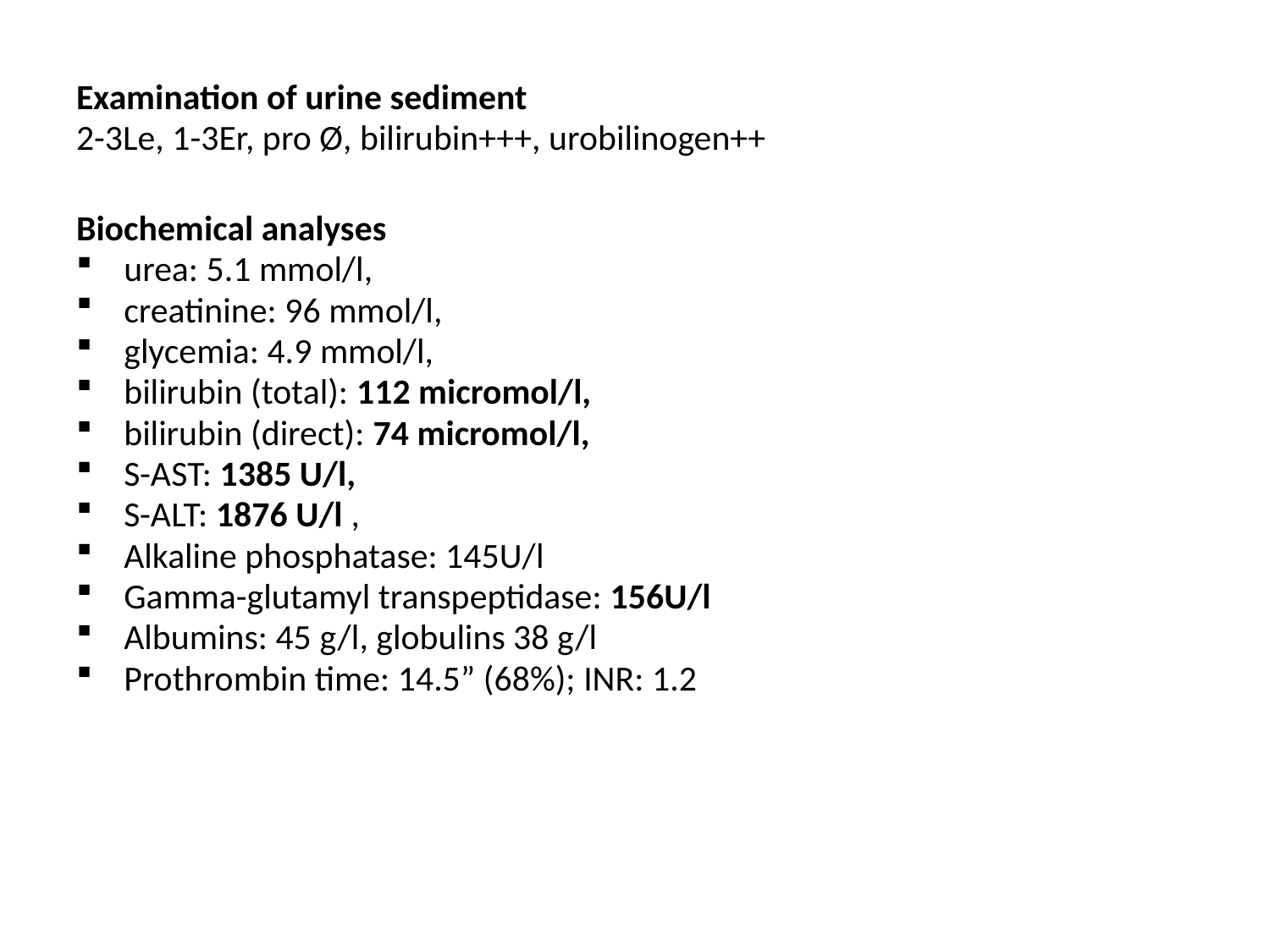

Examination of urine sediment
2-3Le, 1-3Er, pro Ø, bilirubin+++, urobilinogen++

Biochemical analyses
urea: 5.1 mmol/l,
creatinine: 96 mmol/l,
glycemia: 4.9 mmol/l,
bilirubin (total): 112 micromol/l,
bilirubin (direct): 74 micromol/l,
S-AST: 1385 U/l,
S-ALT: 1876 U/l ,
Alkaline phosphatase: 145U/l
Gamma-glutamyl transpeptidase: 156U/l
Albumins: 45 g/l, globulins 38 g/l
Prothrombin time: 14.5” (68%); INR: 1.2